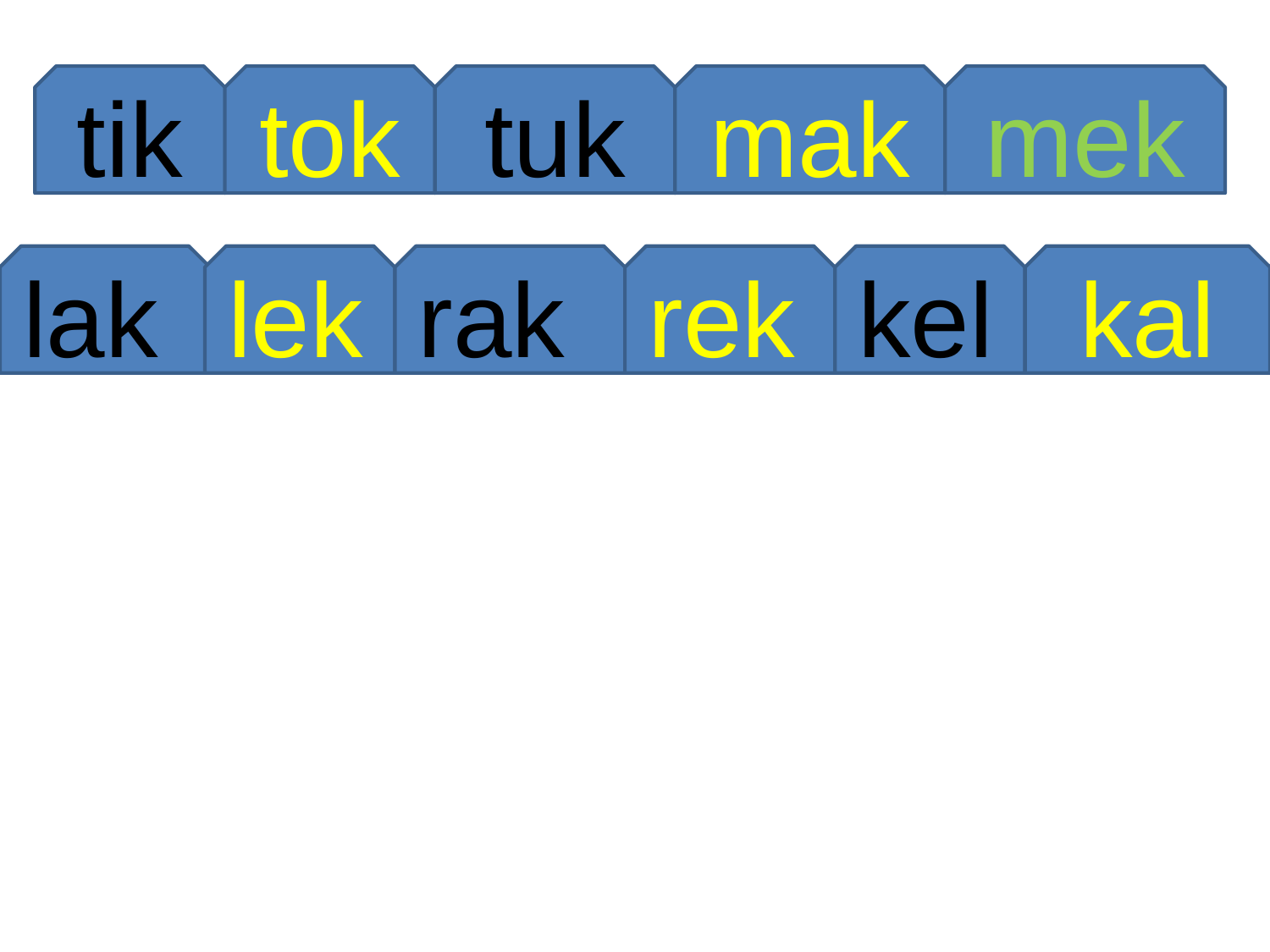

tik
tok
tuk
mak
mek
lak
lek
rak
rek
kel
kal